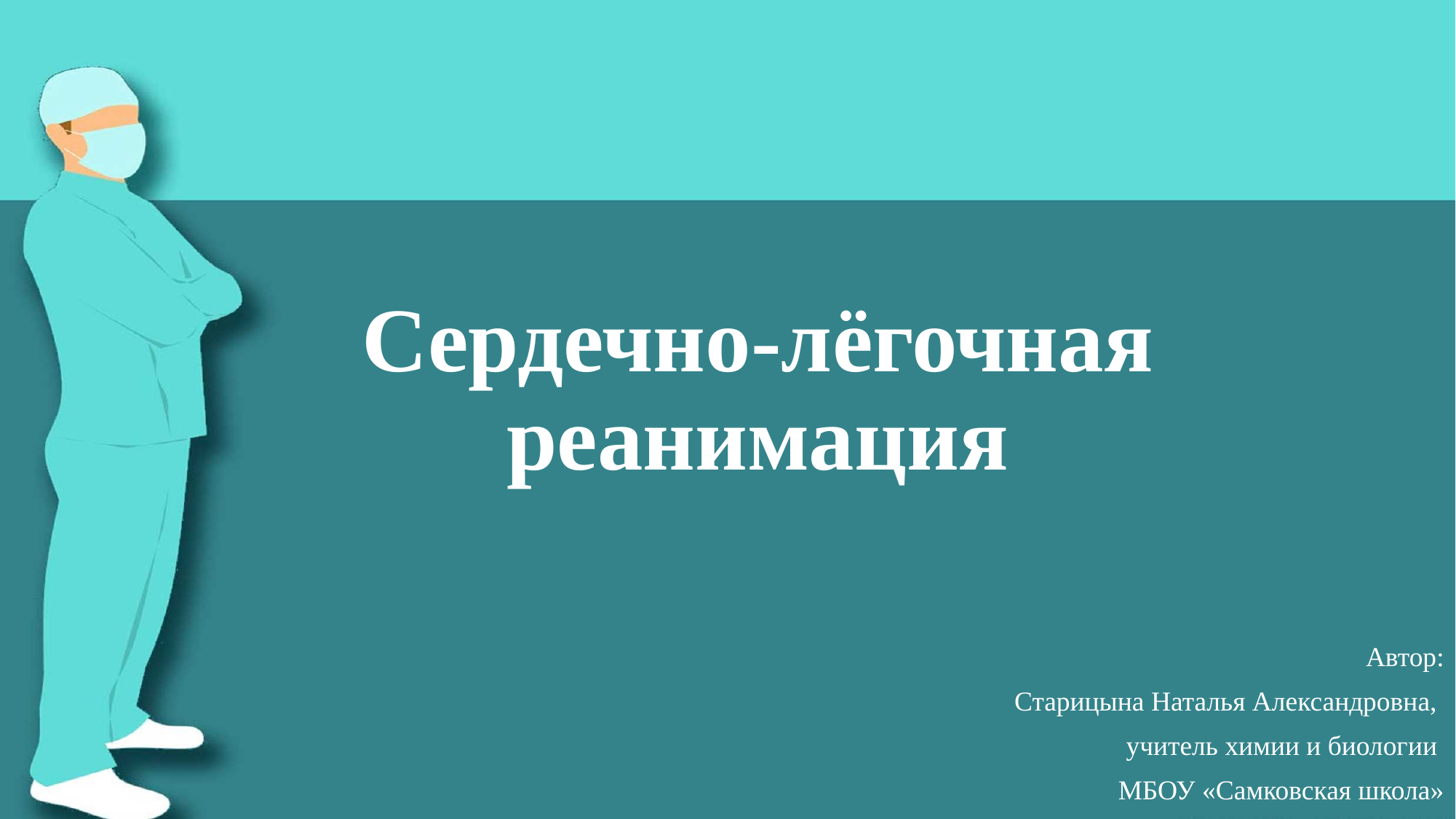

# Сердечно-лёгочная реанимация
Автор:
Старицына Наталья Александровна,
учитель химии и биологии
МБОУ «Самковская школа»